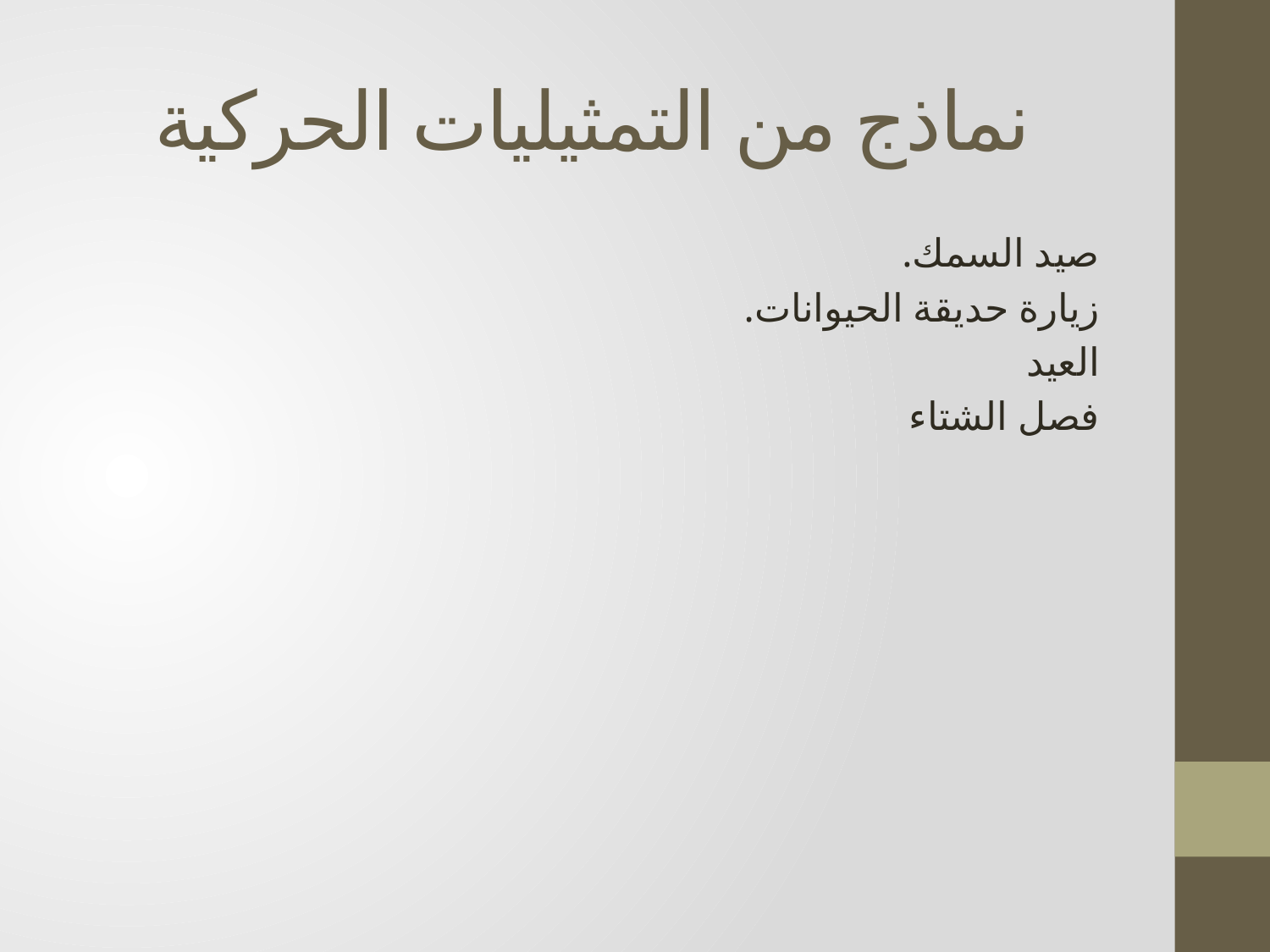

# نماذج من التمثيليات الحركية
صيد السمك.
زيارة حديقة الحيوانات.
العيد
فصل الشتاء